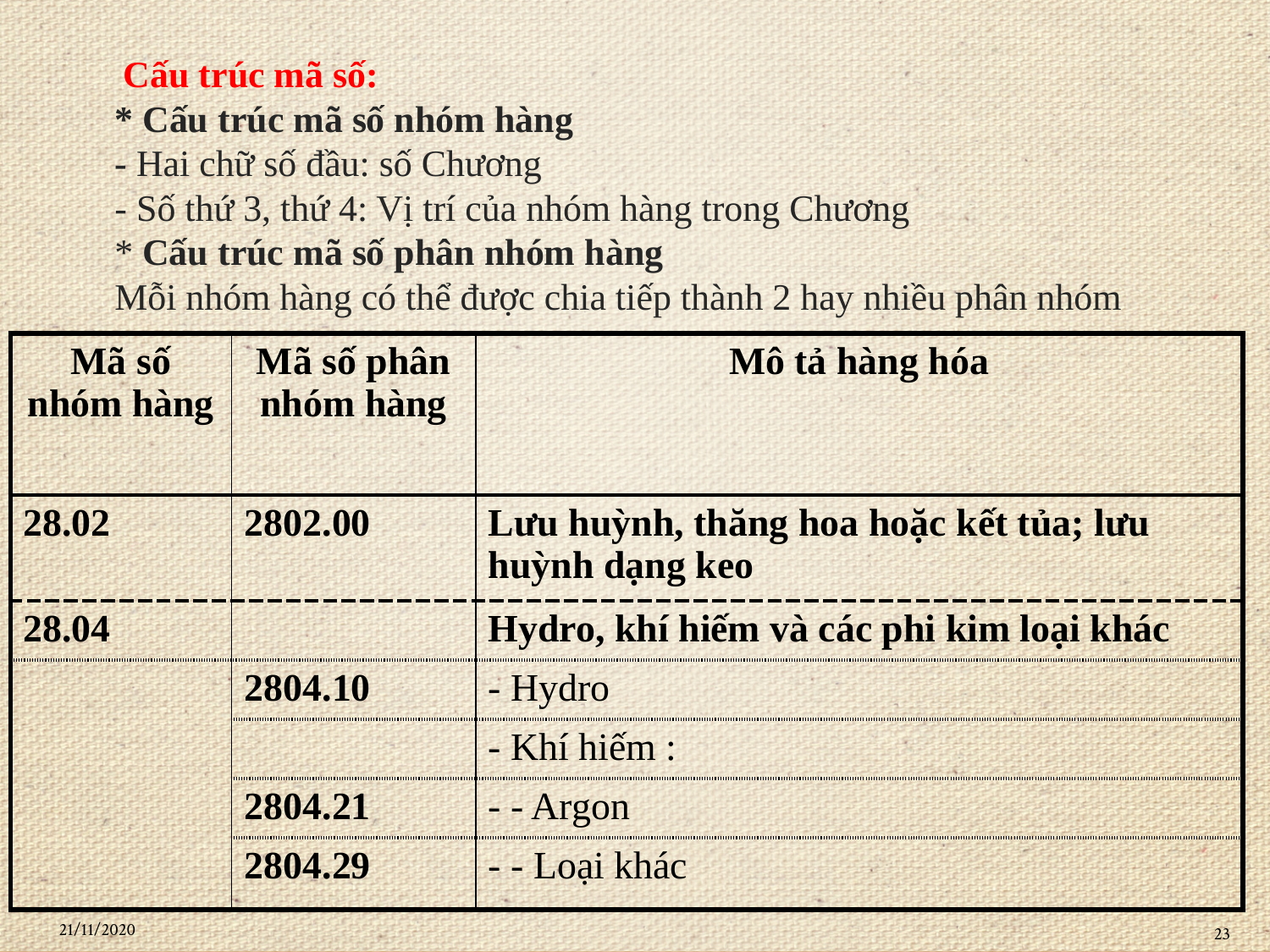

# Cấu trúc mã số: * Cấu trúc mã số nhóm hàng - Hai chữ số đầu: số Chương - Số thứ 3, thứ 4: Vị trí của nhóm hàng trong Chương * Cấu trúc mã số phân nhóm hàng Mỗi nhóm hàng có thể được chia tiếp thành 2 hay nhiều phân nhóm
| Mã số nhóm hàng | Mã số phân nhóm hàng | Mô tả hàng hóa |
| --- | --- | --- |
| 28.02 | 2802.00 | Lưu huỳnh, thăng hoa hoặc kết tủa; lưu huỳnh dạng keo |
| 28.04 |  | Hydro, khí hiếm và các phi kim loại khác |
|  | 2804.10 | - Hydro |
|  |  | - Khí hiếm : |
|  | 2804.21 | - - Argon |
|  | 2804.29 | - - Loại khác |
23
21/11/2020